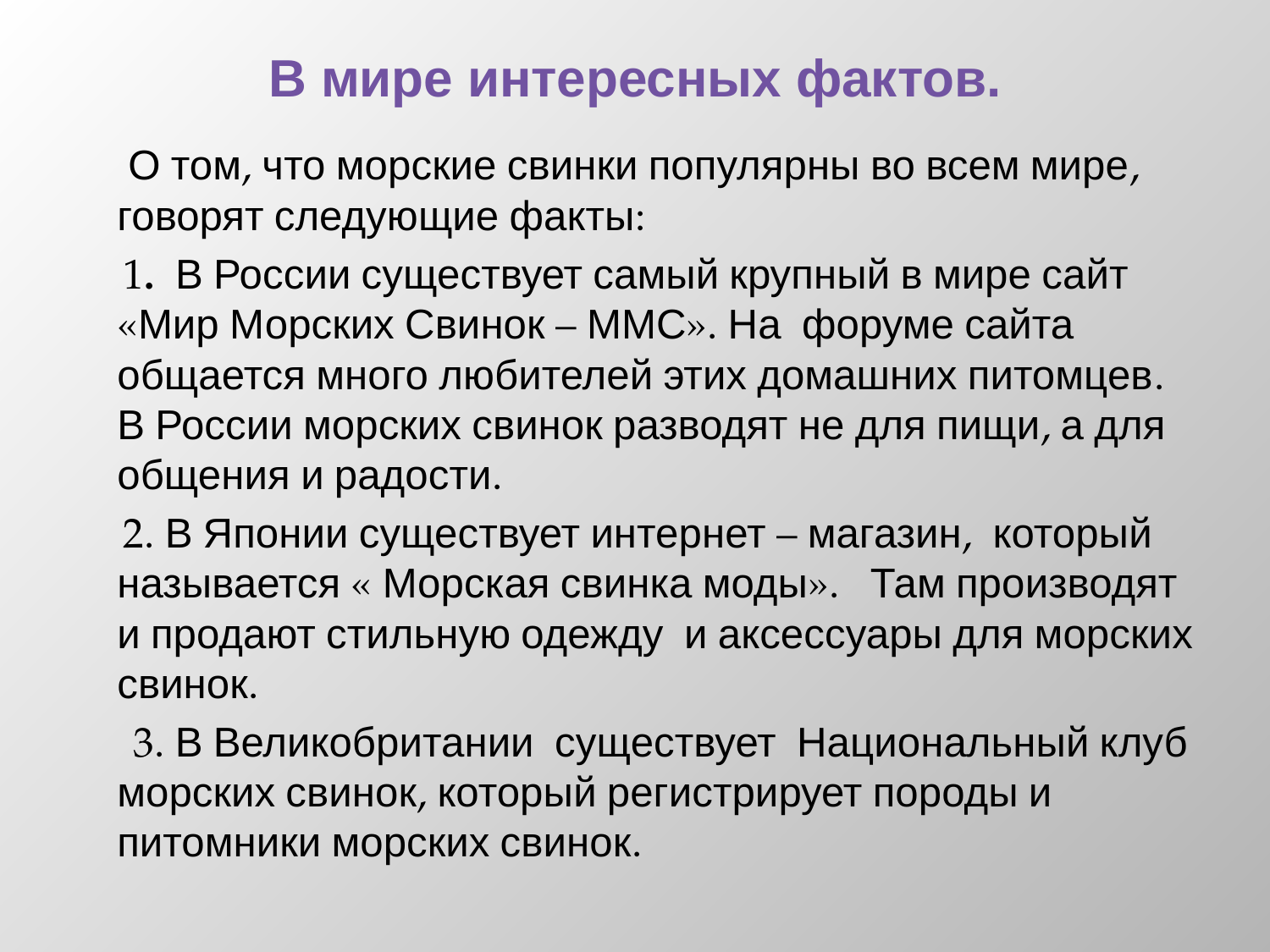

# В мире интересных фактов.
      О том, что морские свинки популярны во всем мире, говорят следующие факты:
      1.  В России существует самый крупный в мире сайт «Мир Морских Свинок – ММС». На  форуме сайта общается много любителей этих домашних питомцев. В России морских свинок разводят не для пищи, а для общения и радости.
      2. В Японии существует интернет – магазин,  который называется « Морская свинка моды».   Там производят и продают стильную одежду  и аксессуары для морских свинок.
       3. В Великобритании  существует  Национальный клуб морских свинок, который регистрирует породы и питомники морских свинок.